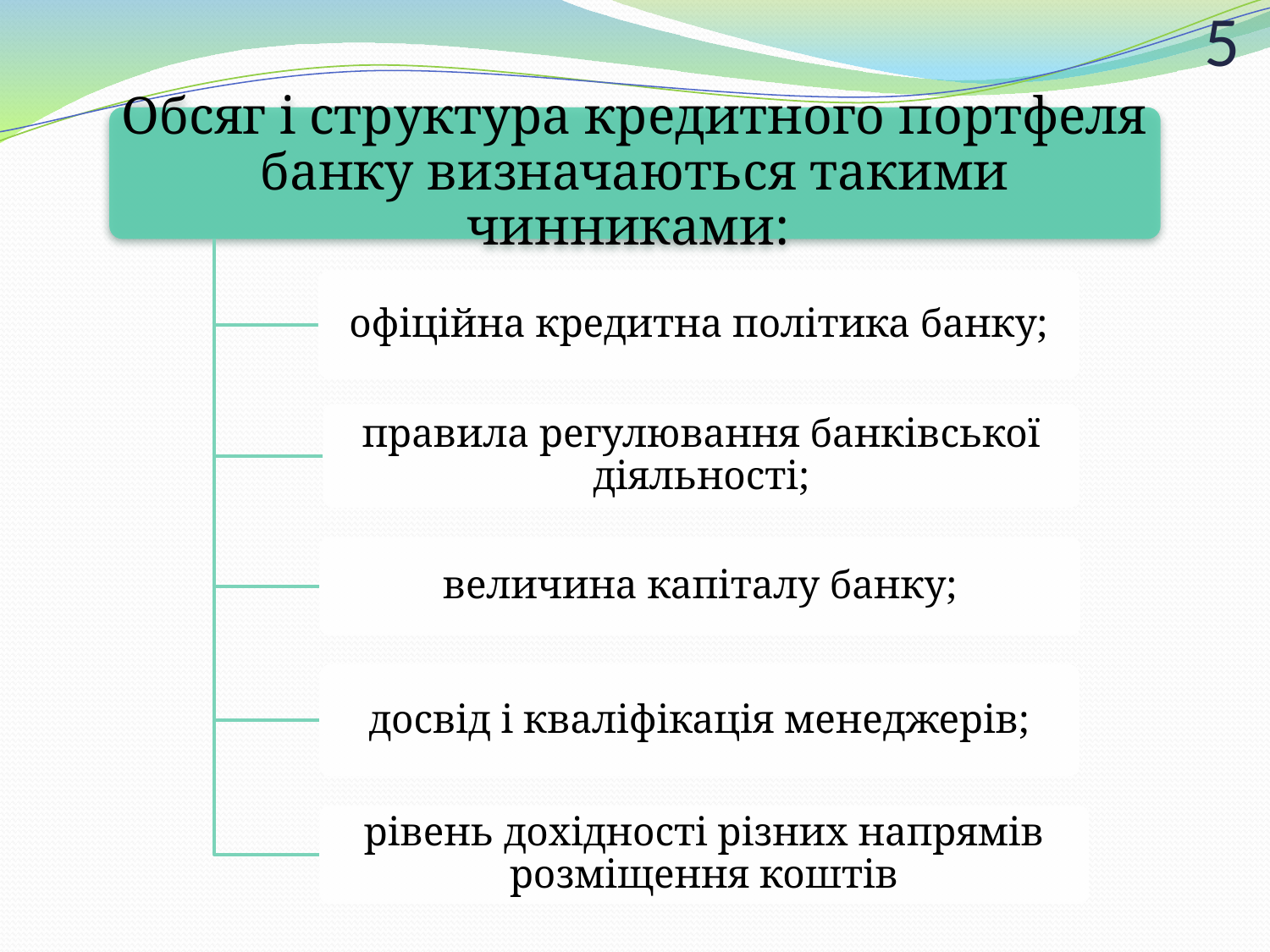

# 5
Обсяг і структура кредитного портфеля банку визначаються такими чинниками:
офіційна кредитна політика банку;
правила регулювання банківської діяльності;
величина капіталу банку;
досвід і кваліфікація менеджерів;
рівень дохідності різних напрямів розміщення коштів